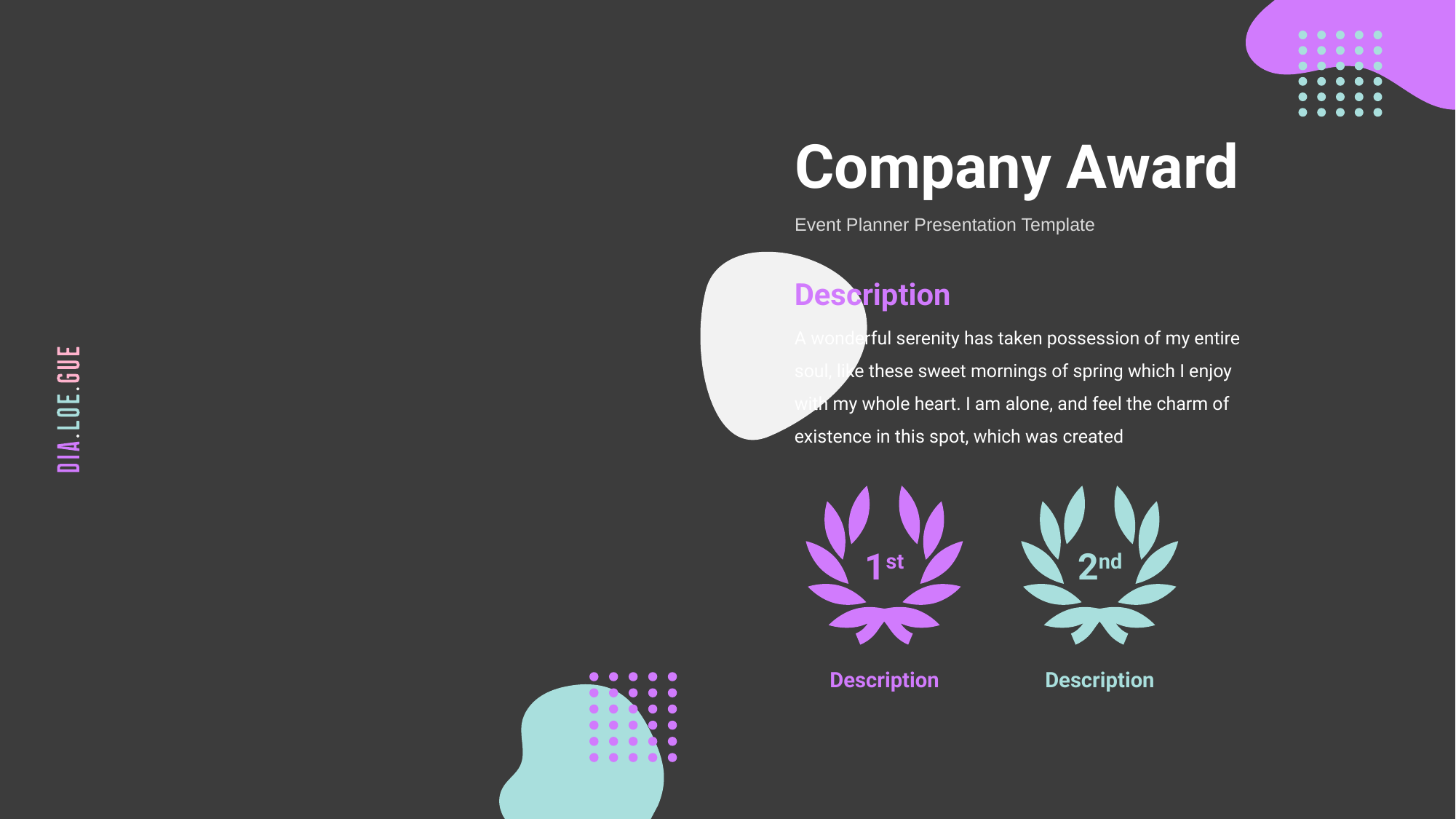

# Company Award
Event Planner Presentation Template

Description
A wonderful serenity has taken possession of my entire soul, like these sweet mornings of spring which I enjoy with my whole heart. I am alone, and feel the charm of existence in this spot, which was created

1st
2nd
Description
Description